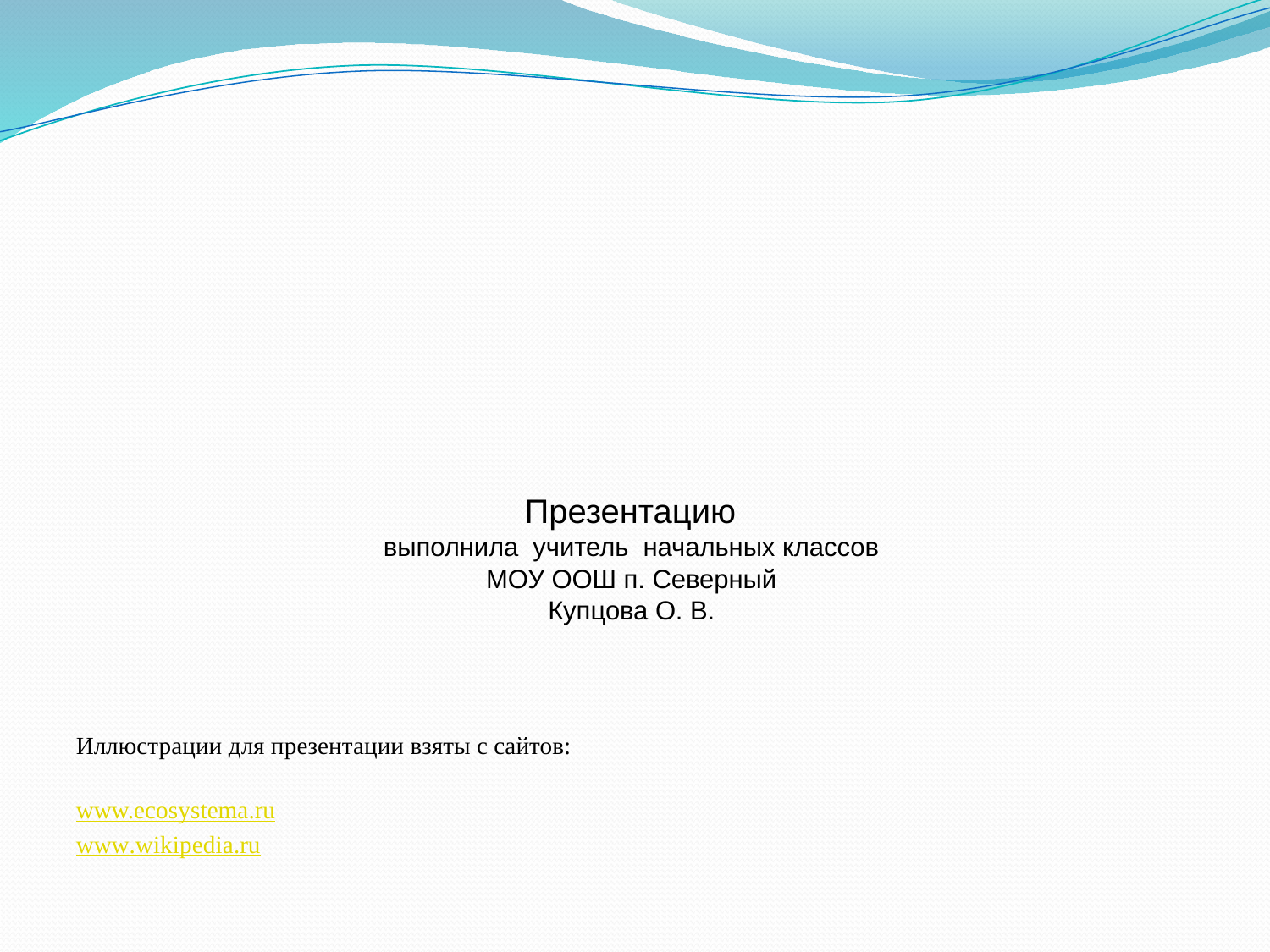

# Презентацию выполнила  учитель  начальных классов МОУ ООШ п. Северный Купцова О. В.

Иллюстрации для презентации взяты с сайтов:
www.eсоsystеmа.ru
www.wikipedia.ru